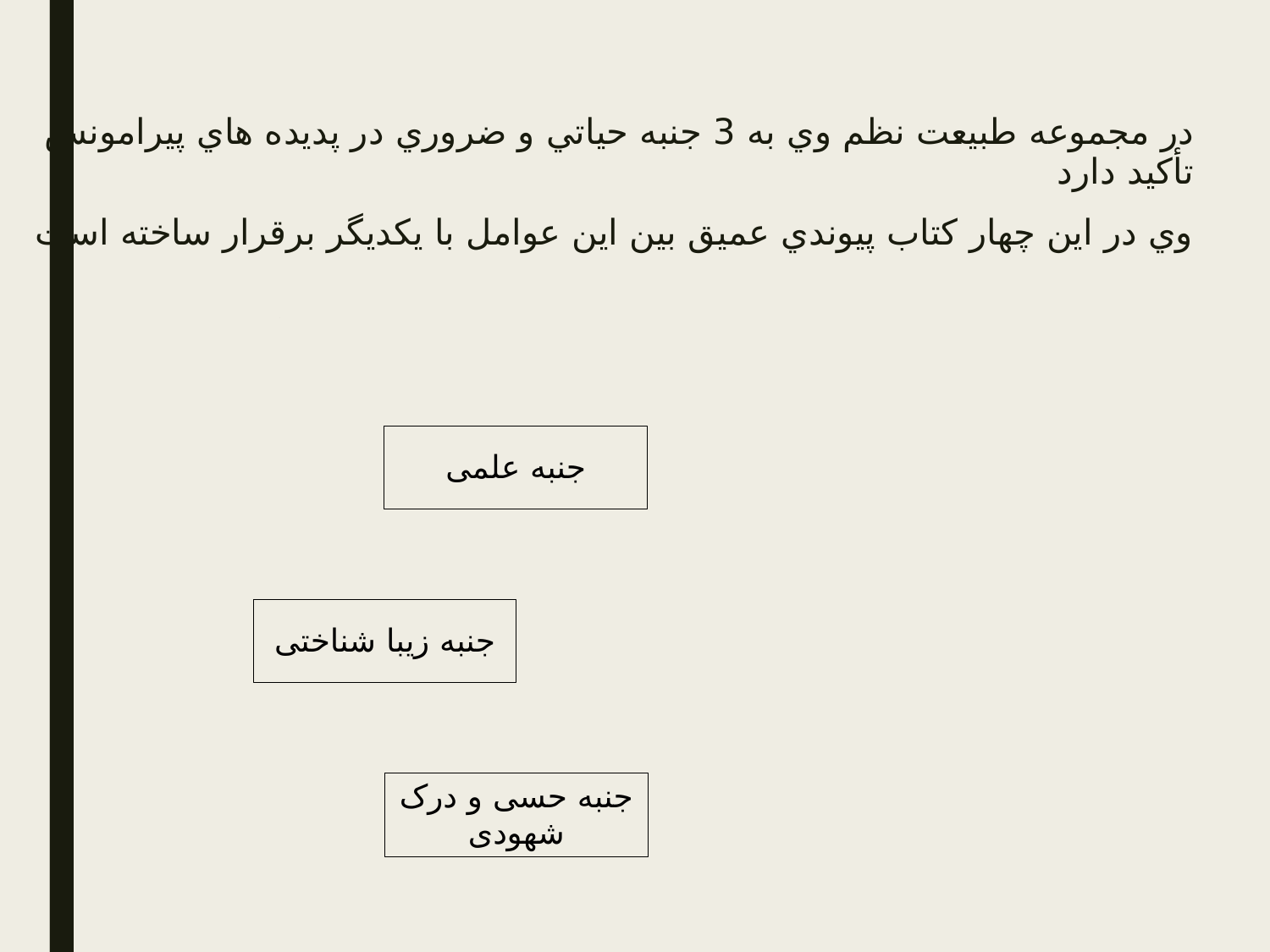

در مجموعه طبيعت نظم وي به 3 جنبه حياتي و ضروري در پديده هاي پيرامونش تأكيد دارد
وي در اين چهار كتاب پيوندي عميق بين اين عوامل با یكديگر برقرار ساخته است
جنبه علمی
جنبه زیبا شناختی
جنبه حسی و درک شهودی